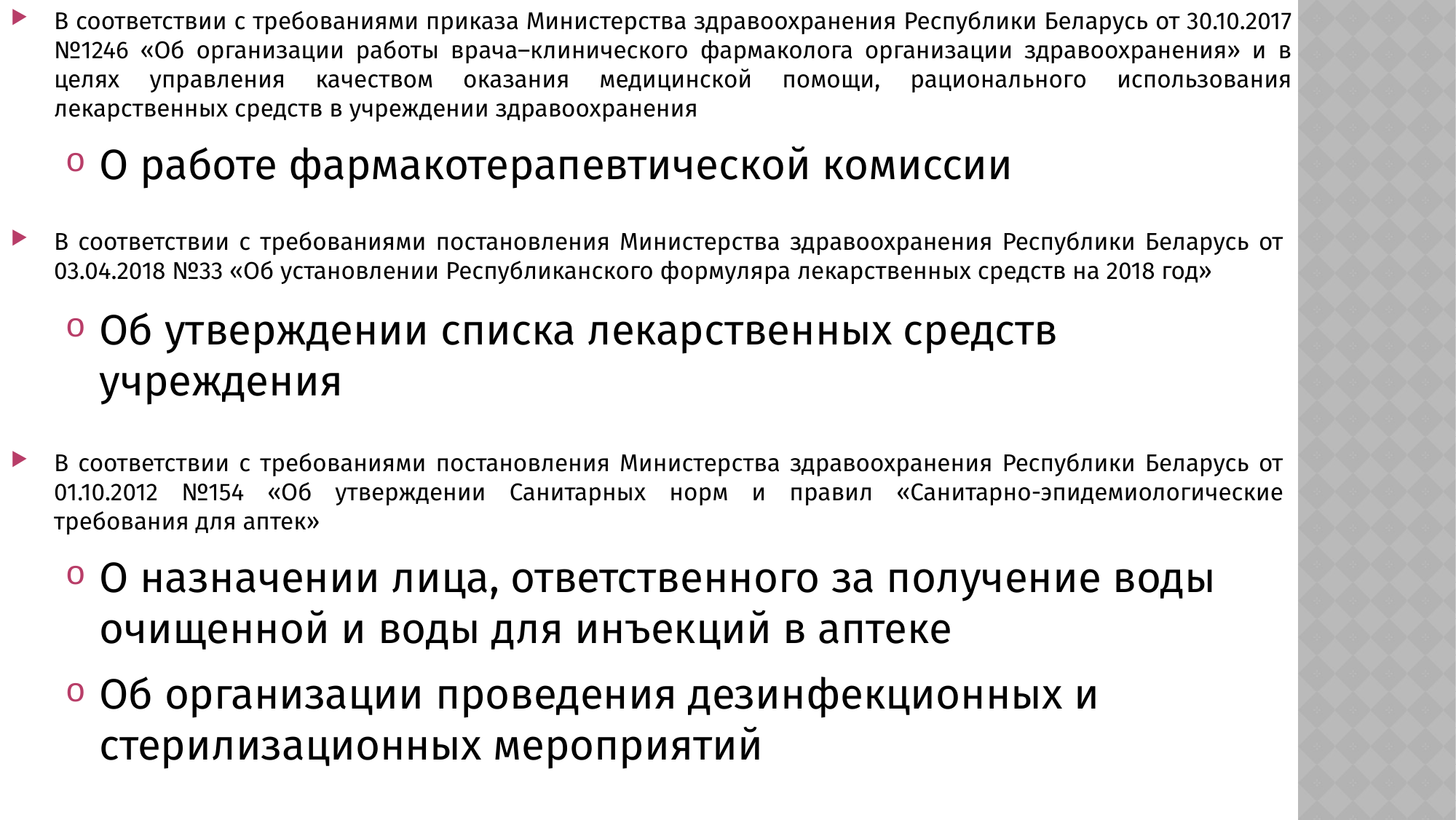

В соответствии с требованиями приказа Министерства здравоохранения Республики Беларусь от 30.10.2017 №1246 «Об организации работы врача–клинического фармаколога организации здравоохранения» и в целях управления качеством оказания медицинской помощи, рационального использования лекарственных средств в учреждении здравоохранения
О работе фармакотерапевтической комиссии
В соответствии с требованиями постановления Министерства здравоохранения Республики Беларусь от 03.04.2018 №33 «Об установлении Республиканского формуляра лекарственных средств на 2018 год»
Об утверждении списка лекарственных средств учреждения
В соответствии с требованиями постановления Министерства здравоохранения Республики Беларусь от 01.10.2012 №154 «Об утверждении Санитарных норм и правил «Санитарно-эпидемиологические требования для аптек»
О назначении лица, ответственного за получение воды очищенной и воды для инъекций в аптеке
Об организации проведения дезинфекционных и стерилизационных мероприятий